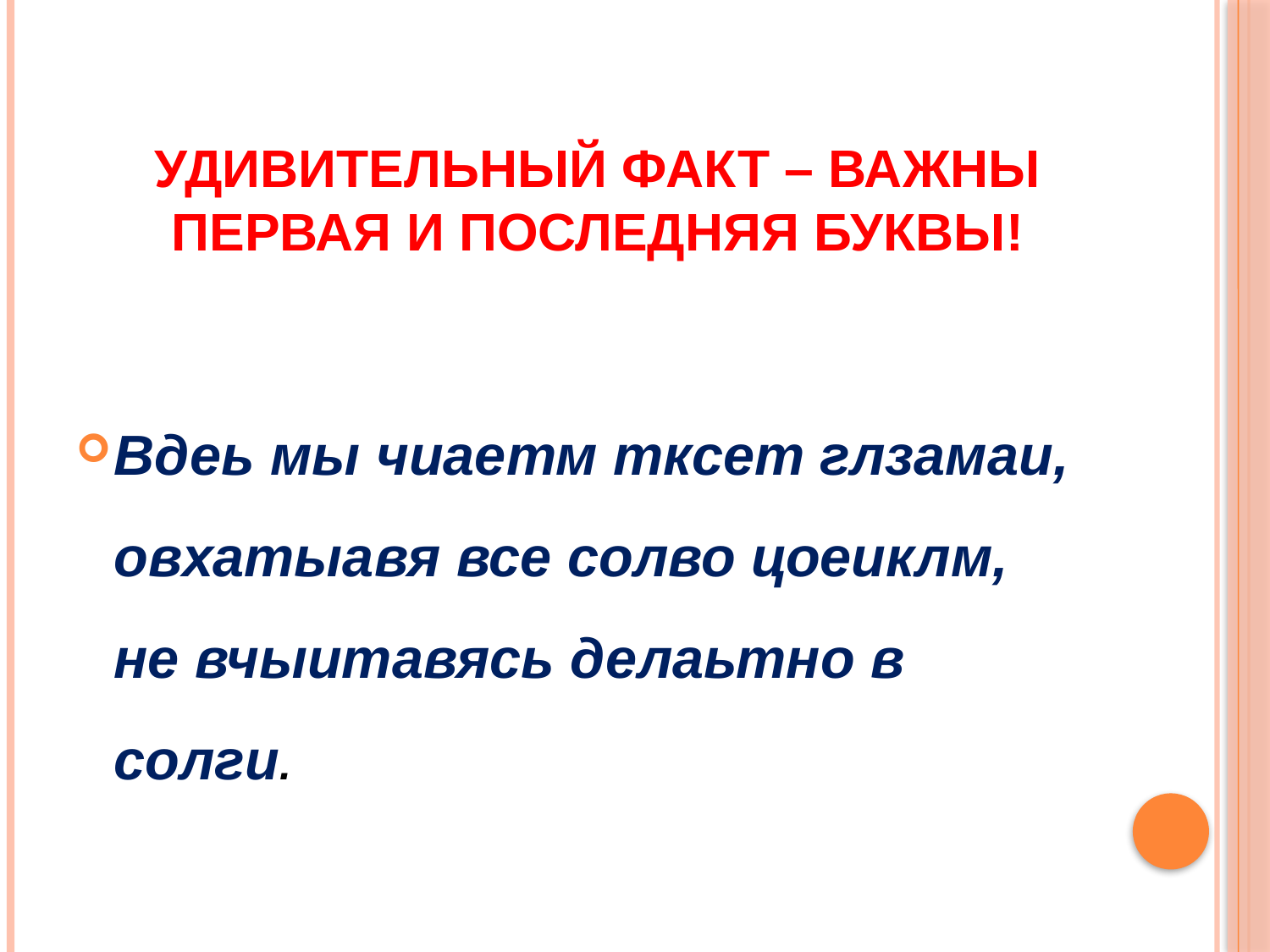

# Удивительный факт – важны первая и последняя буквы!

Вдеь мы чиаетм тксет глзамаи, овхатыавя все солво цоеиклм, не вчыитавясь делаьтно в солги.